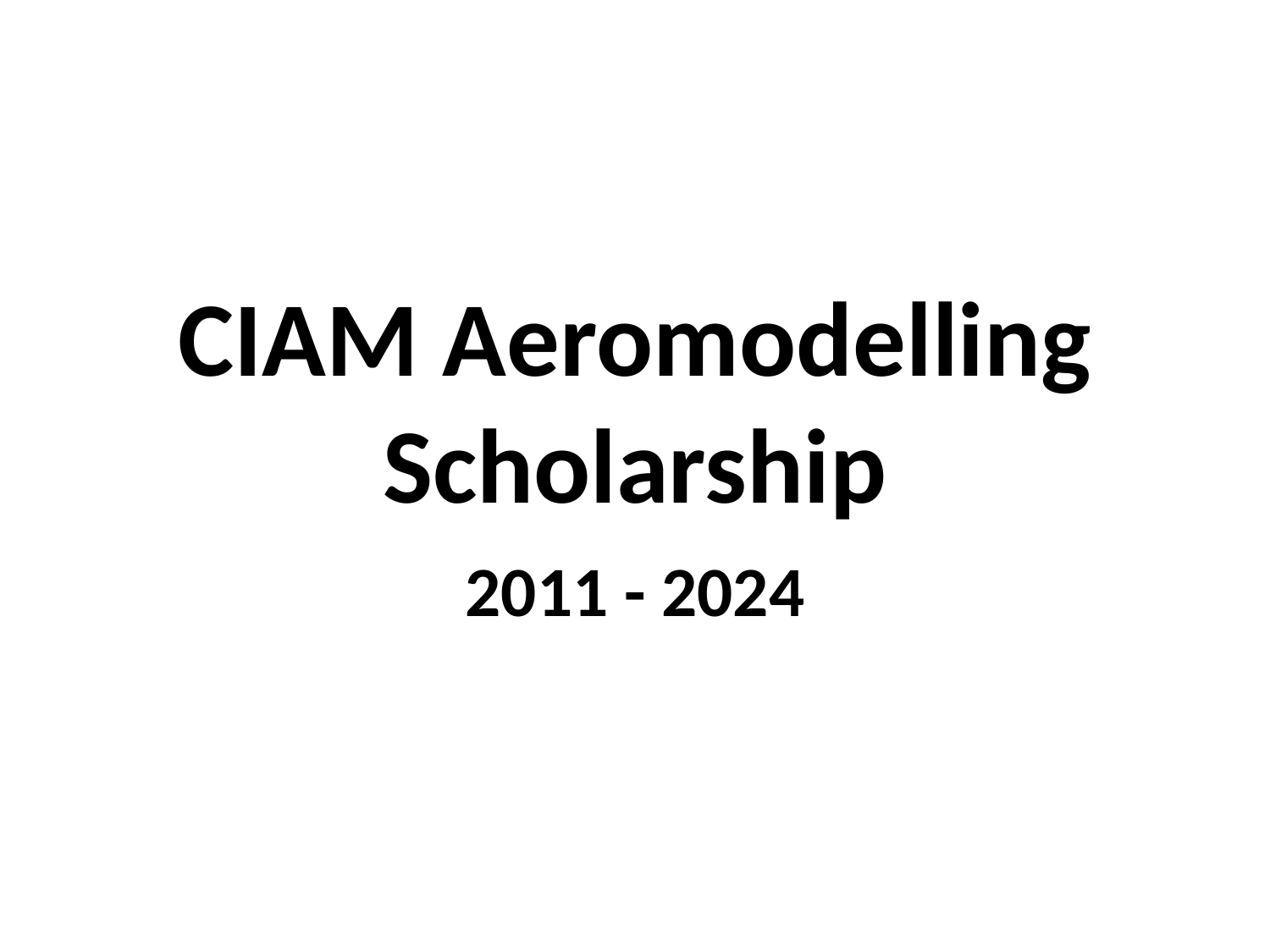

# CIAM Aeromodelling Scholarship
2011 - 2024